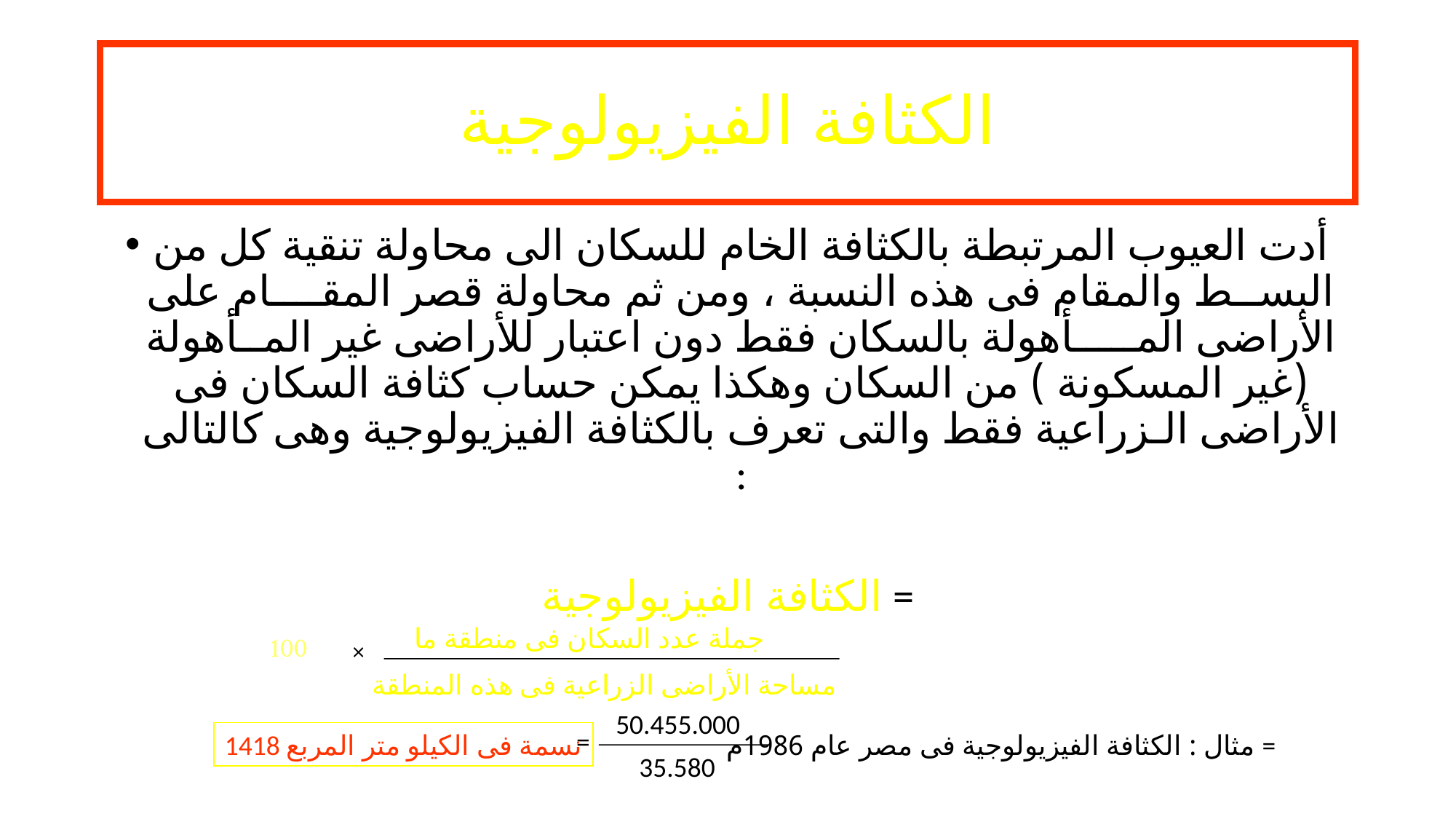

# الكثافة الفيزيولوجية
أدت العيوب المرتبطة بالكثافة الخام للسكان الى محاولة تنقية كل من البســط والمقام فى هذه النسبة ، ومن ثم محاولة قصر المقــــام على الأراضى المـــــأهولة بالسكان فقط دون اعتبار للأراضى غير المــأهولة (غير المسكونة ) من السكان وهكذا يمكن حساب كثافة السكان فى الأراضى الـزراعية فقط والتى تعرف بالكثافة الفيزيولوجية وهى كالتالى :

 الكثافة الفيزيولوجية =
جملة عدد السكان فى منطقة ما
100
×

مساحة الأراضى الزراعية فى هذه المنطقة
50.455.000
=
مثال : الكثافة الفيزيولوجية فى مصر عام 1986م =
1418 نسمة فى الكيلو متر المربع

35.580